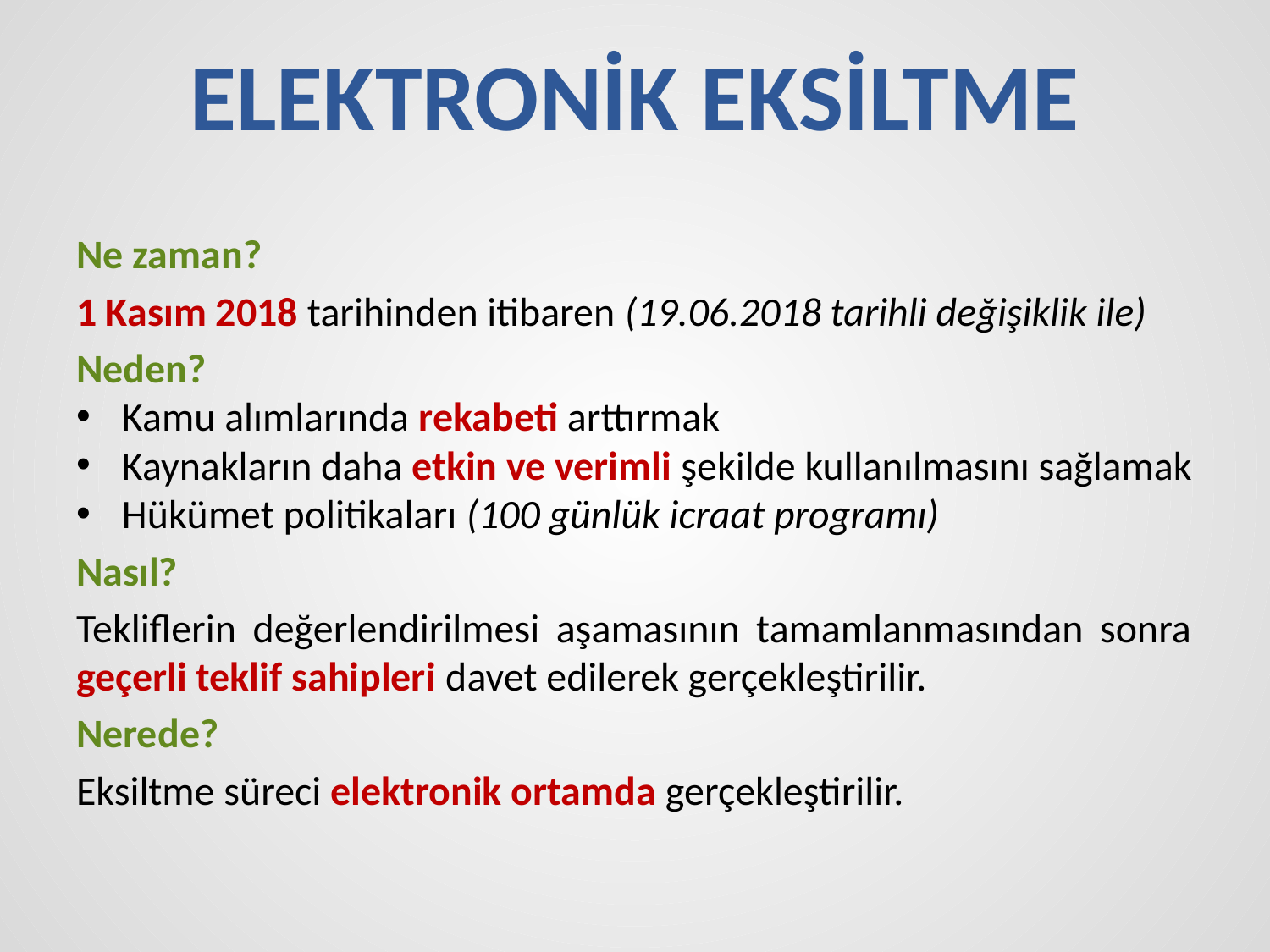

# ELEKTRONİK EKSİLTME
Ne zaman?
1 Kasım 2018 tarihinden itibaren (19.06.2018 tarihli değişiklik ile)
Neden?
Kamu alımlarında rekabeti arttırmak
Kaynakların daha etkin ve verimli şekilde kullanılmasını sağlamak
Hükümet politikaları (100 günlük icraat programı)
Nasıl?
Tekliflerin değerlendirilmesi aşamasının tamamlanmasından sonra geçerli teklif sahipleri davet edilerek gerçekleştirilir.
Nerede?
Eksiltme süreci elektronik ortamda gerçekleştirilir.